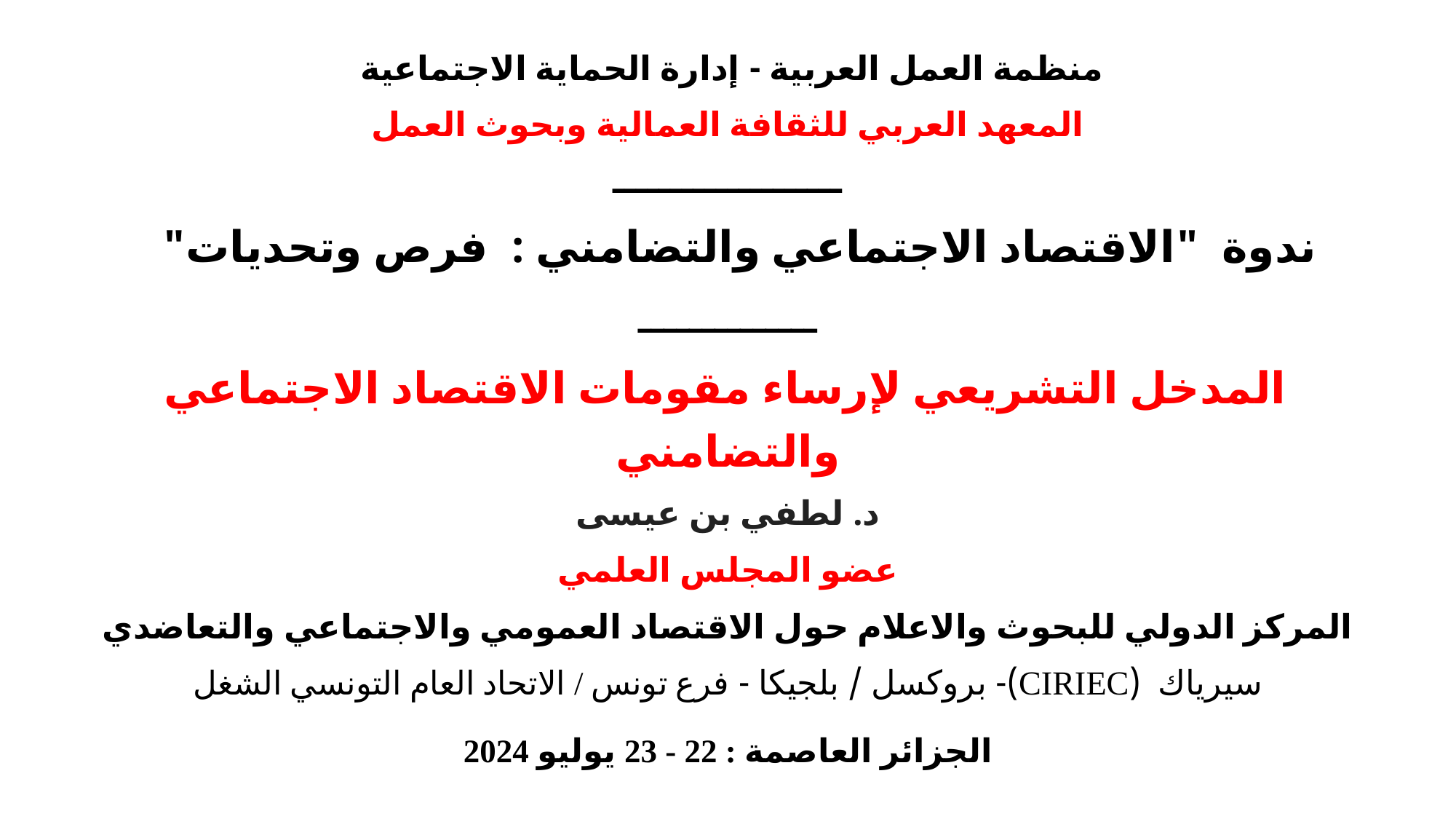

منظمة العمل العربية - إدارة الحماية الاجتماعية
المعهد العربي للثقافة العمالية وبحوث العمل
ــــــــــــــــــــ
ندوة  "الاقتصاد الاجتماعي والتضامني :  فرص وتحديات"
ــــــــــــــ
 المدخل التشريعي لإرساء مقومات الاقتصاد الاجتماعي والتضامني
د. لطفي بن عيسى
عضو المجلس العلمي
المركز الدولي للبحوث والاعلام حول الاقتصاد العمومي والاجتماعي والتعاضدي
سيرياك  (CIRIEC)- بروكسل / بلجيكا - فرع تونس / الاتحاد العام التونسي الشغل
الجزائر العاصمة : 22 - 23 يوليو 2024